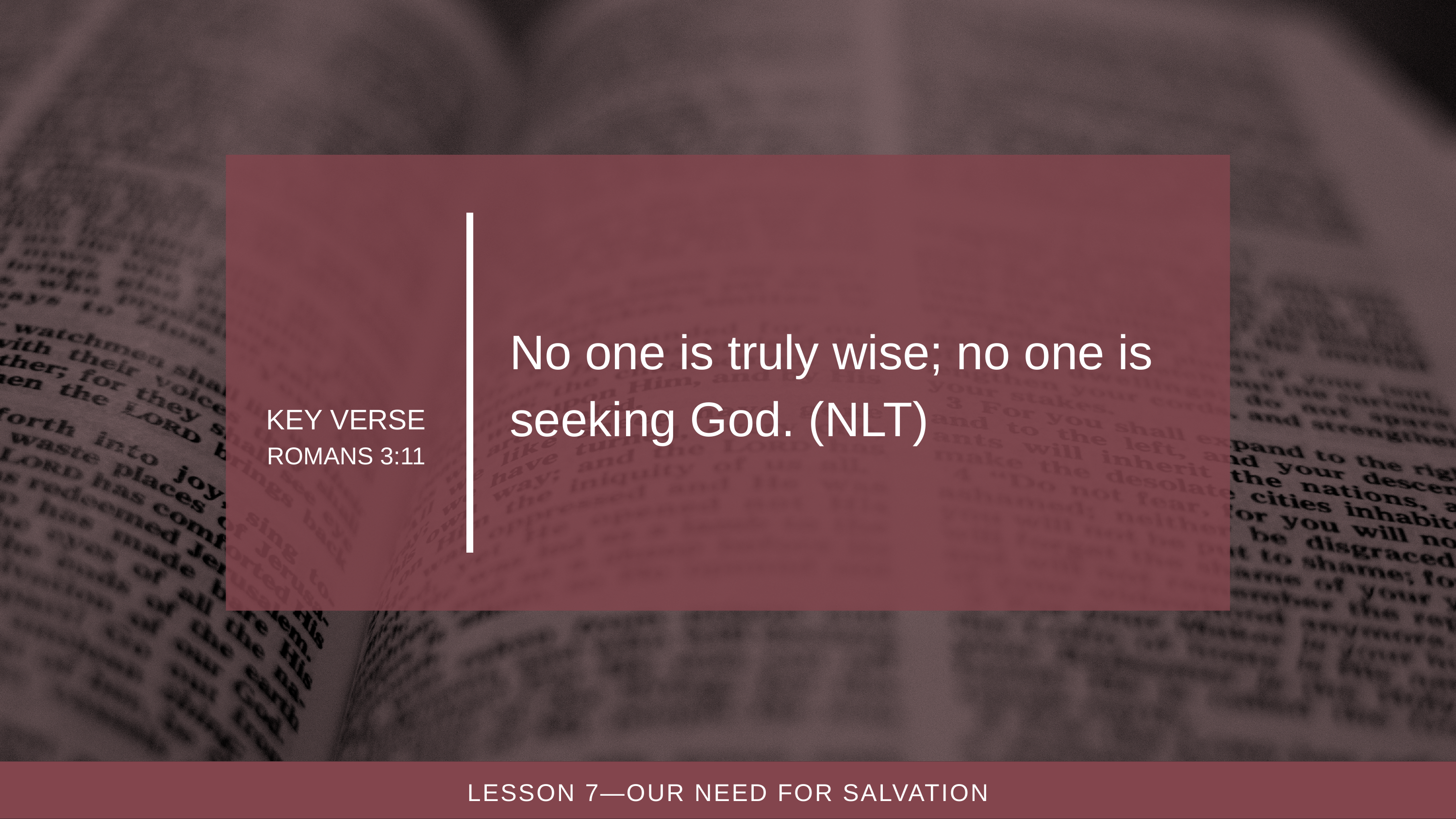

No one is truly wise; no one is seeking God. (nlt)